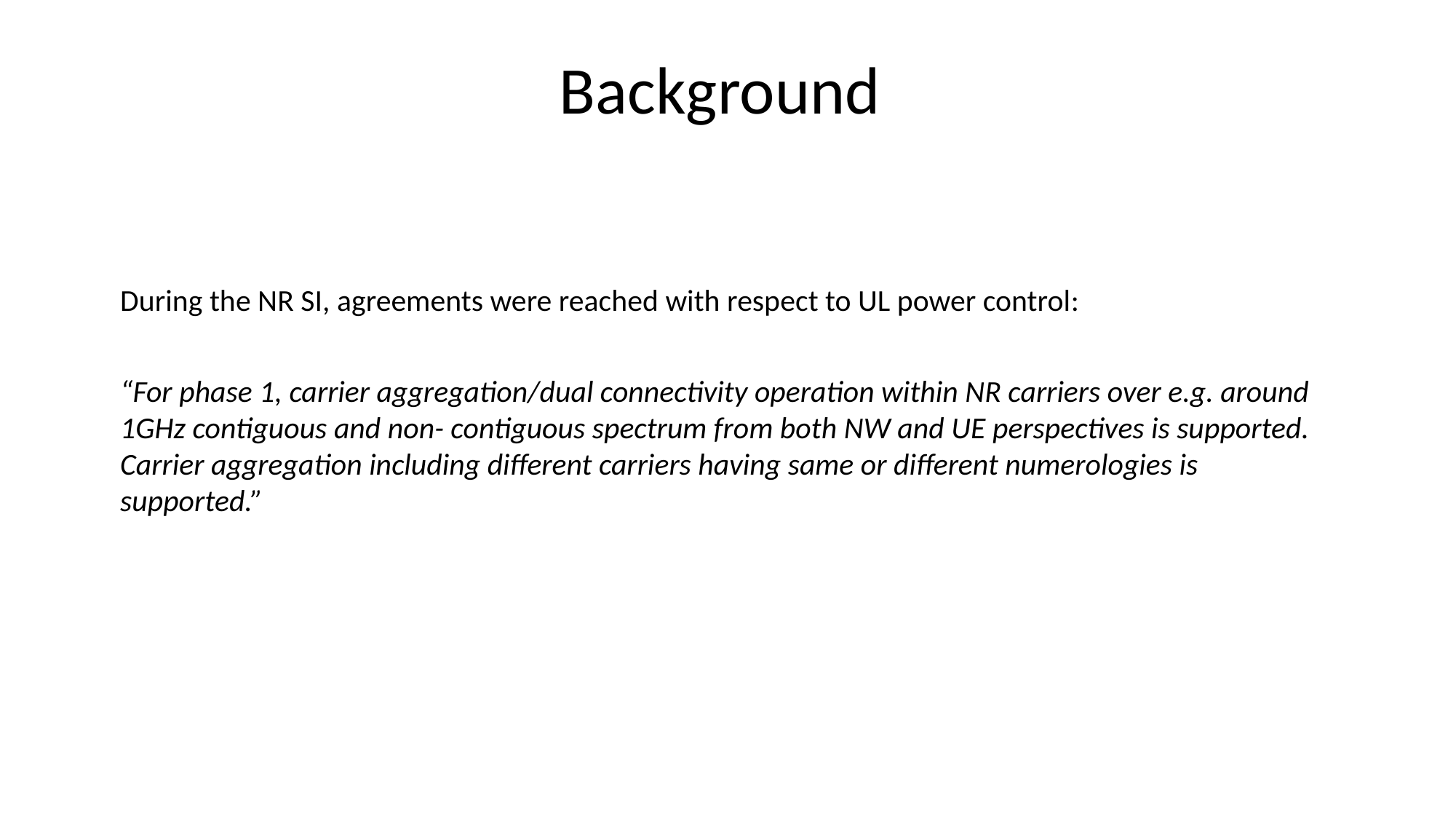

# Background
During the NR SI, agreements were reached with respect to UL power control:

“For phase 1, carrier aggregation/dual connectivity operation within NR carriers over e.g. around 1GHz contiguous and non- contiguous spectrum from both NW and UE perspectives is supported. Carrier aggregation including different carriers having same or different numerologies is supported.”